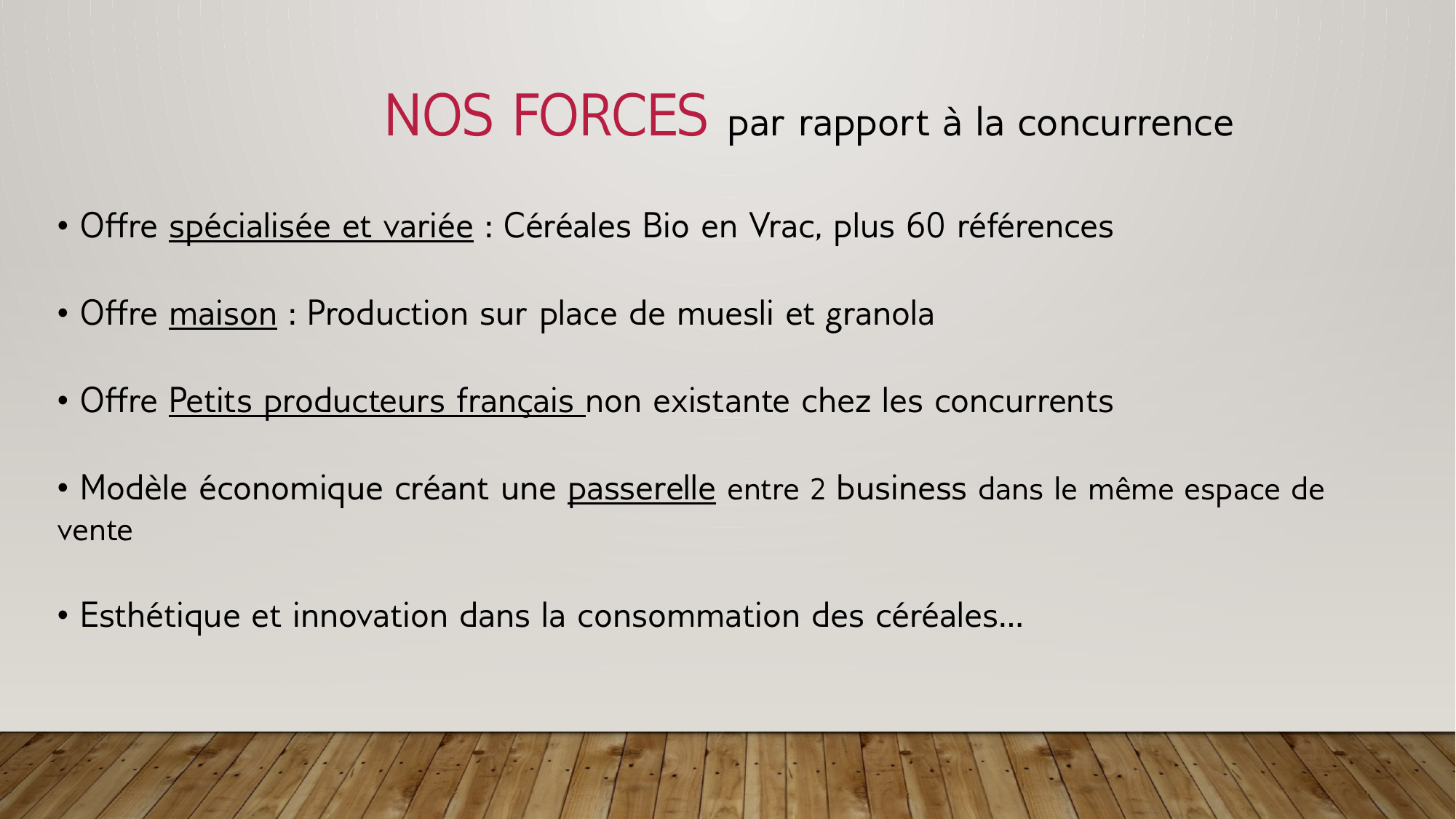

Nos forces par rapport à la concurrence

• Offre spécialisée et variée : Céréales Bio en Vrac, plus 60 références

• Offre maison : Production sur place de muesli et granola

• Offre Petits producteurs français non existante chez les concurrents

• Modèle économique créant une passerelle entre 2 business dans le même espace de vente

• Esthétique et innovation dans la consommation des céréales…